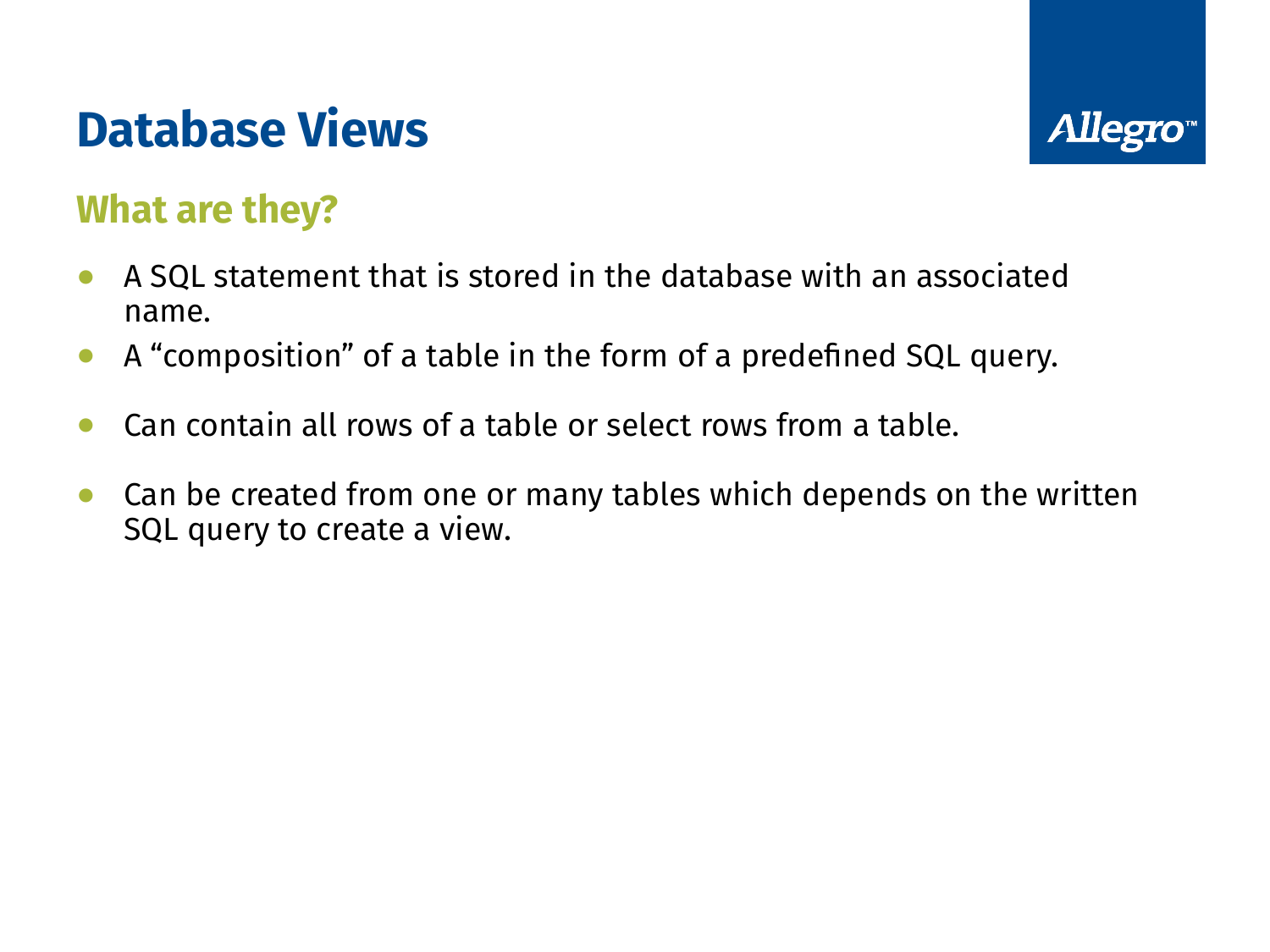

# Database Views
What are they?
A SQL statement that is stored in the database with an associated name.
A “composition” of a table in the form of a predefined SQL query.
Can contain all rows of a table or select rows from a table.
Can be created from one or many tables which depends on the written SQL query to create a view.